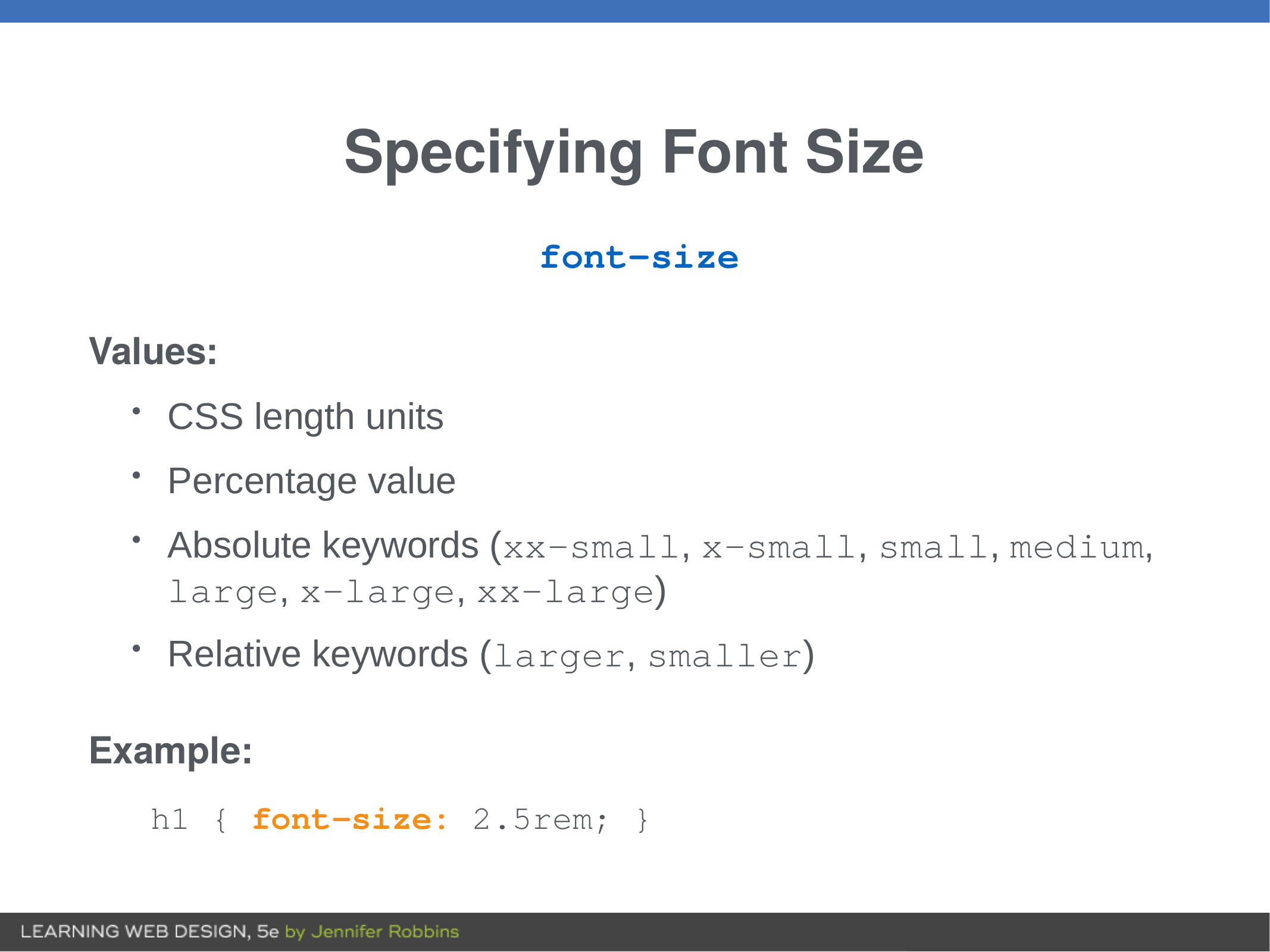

# Specifying Font Size
font-size
Values:
CSS length units
Percentage value
Absolute keywords (xx-small, x-small, small, medium, large, x-large, xx-large)
Relative keywords (larger, smaller)
Example:
  h1 { font-size: 2.5rem; }